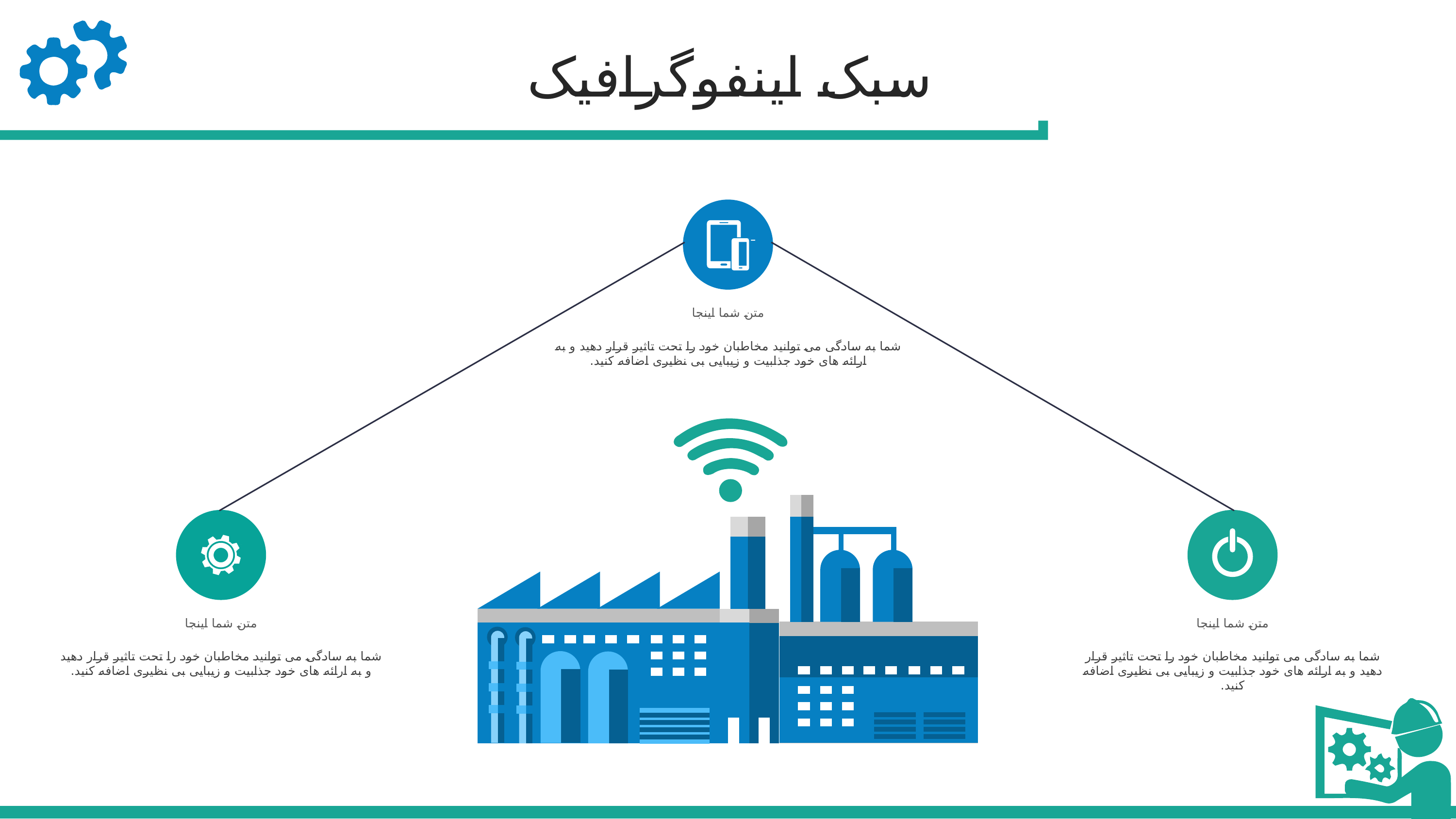

سبک اینفوگرافیک

متن شما اینجا
شما به سادگی می توانید مخاطبان خود را تحت تاثیر قرار دهید و به ارائه های خود جذابیت و زیبایی بی نظیری اضافه کنید.

متن شما اینجا
متن شما اینجا

شما به سادگی می توانید مخاطبان خود را تحت تاثیر قرار دهید و به ارائه های خود جذابیت و زیبایی بی نظیری اضافه کنید.
شما به سادگی می توانید مخاطبان خود را تحت تاثیر قرار دهید و به ارائه های خود جذابیت و زیبایی بی نظیری اضافه کنید.